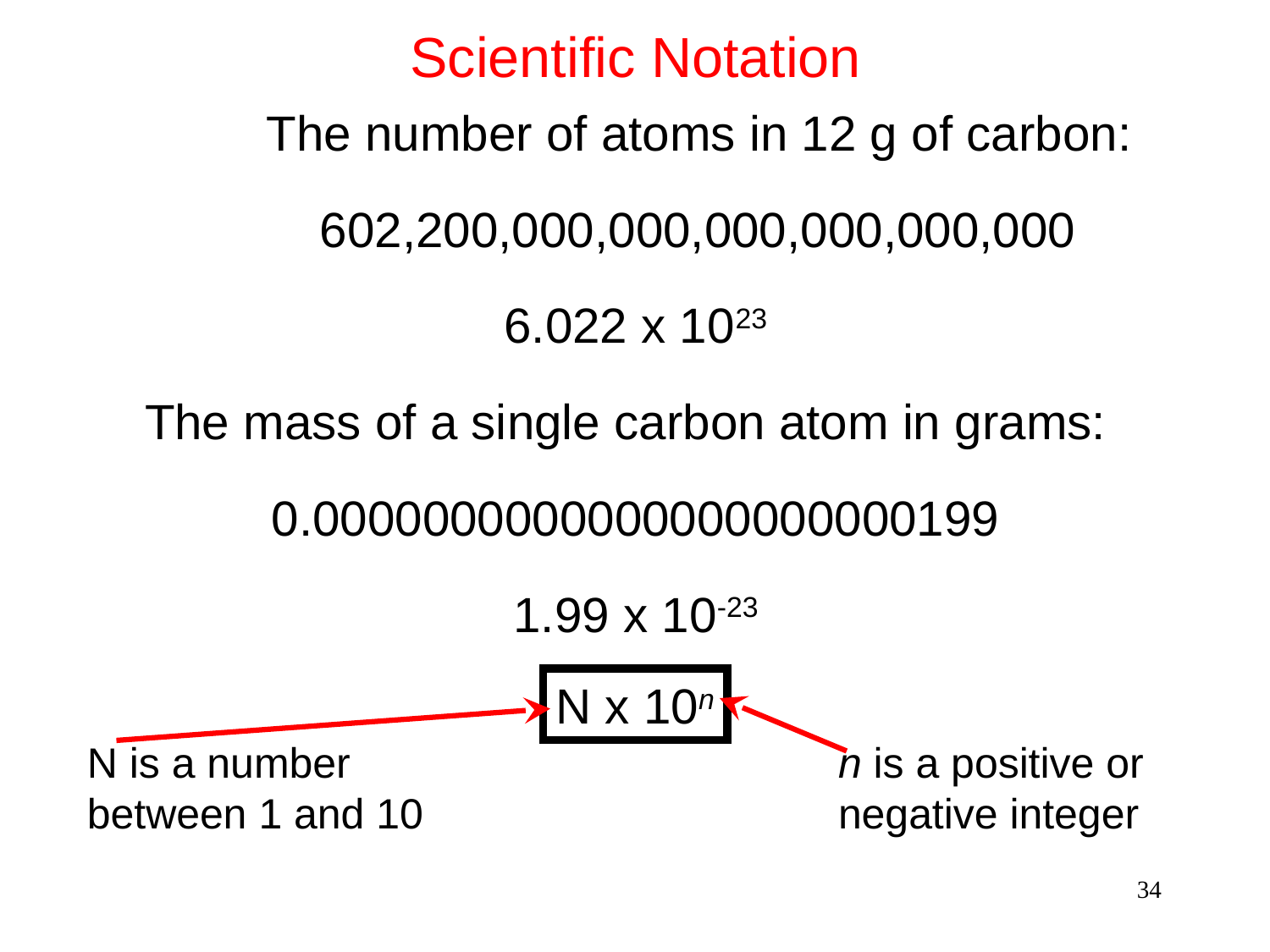

Scientific Notation
The number of atoms in 12 g of carbon:
602,200,000,000,000,000,000,000
6.022 x 1023
The mass of a single carbon atom in grams:
0.0000000000000000000000199
1.99 x 10-23
N x 10n

N is a number
between 1 and 10
n is a positive or
negative integer
34